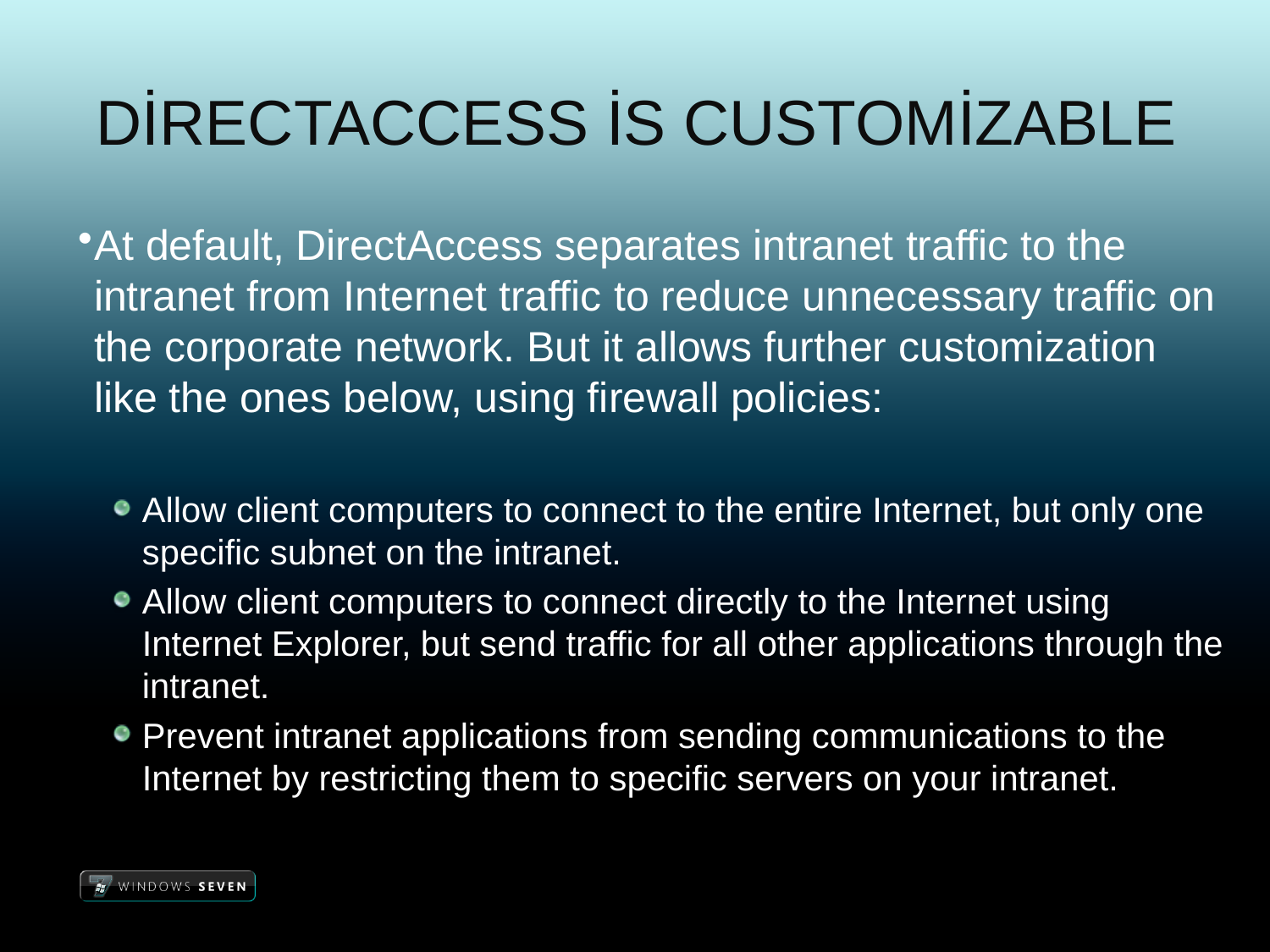

# DirectAccess is Customizable
At default, DirectAccess separates intranet traffic to the intranet from Internet traffic to reduce unnecessary traffic on the corporate network. But it allows further customization like the ones below, using firewall policies:

Allow client computers to connect to the entire Internet, but only one specific subnet on the intranet.
Allow client computers to connect directly to the Internet using Internet Explorer, but send traffic for all other applications through the intranet.
Prevent intranet applications from sending communications to the Internet by restricting them to specific servers on your intranet.